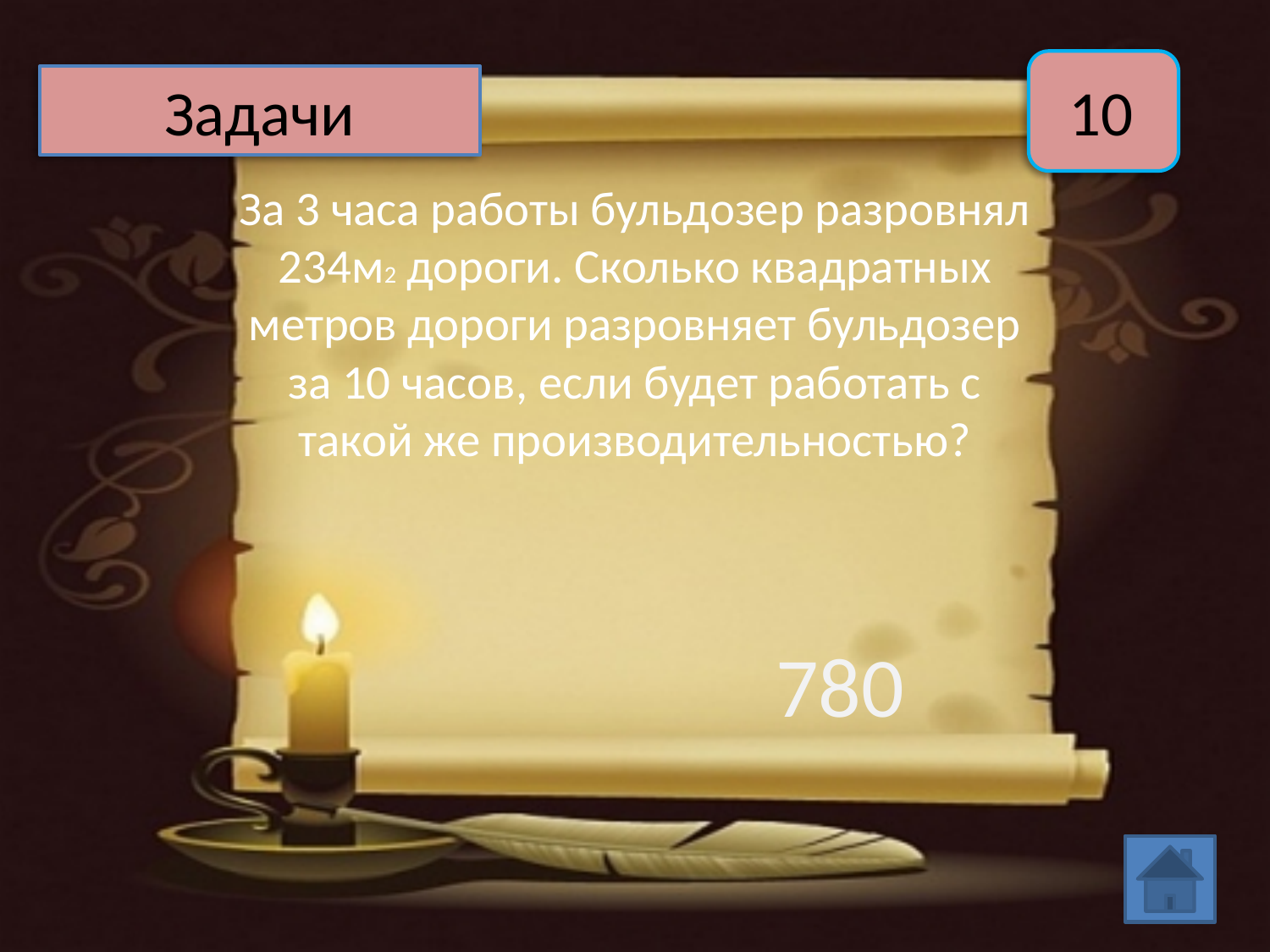

Задачи
10
За 3 часа работы бульдозер разровнял 234м2 дороги. Сколько квадратных метров дороги разровняет бульдозер за 10 часов, если будет работать с такой же производительностью?
780